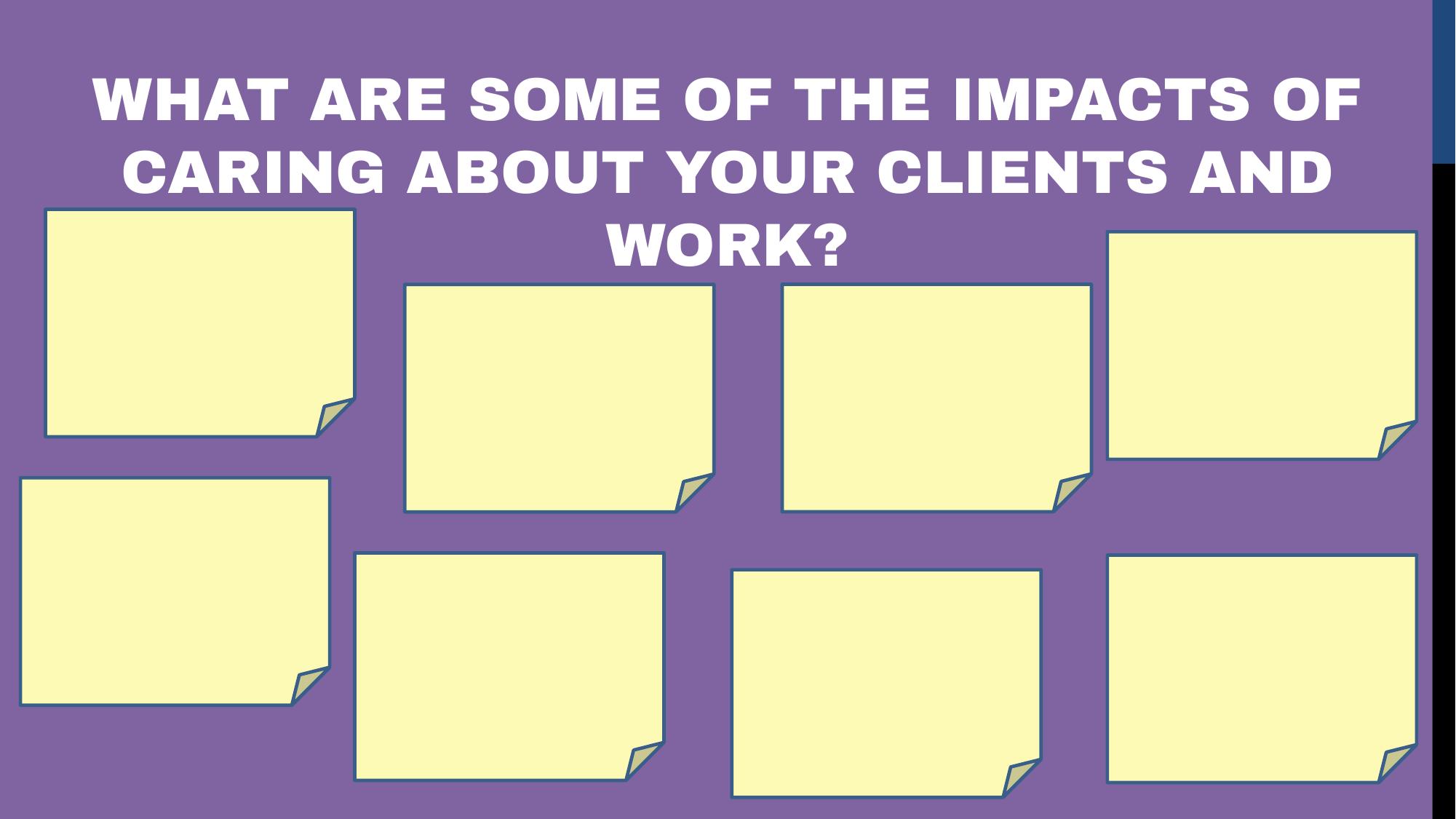

WHAT ARE SOME OF THE IMPACTS OF CARING ABOUT YOUR CLIENTS AND WORK?